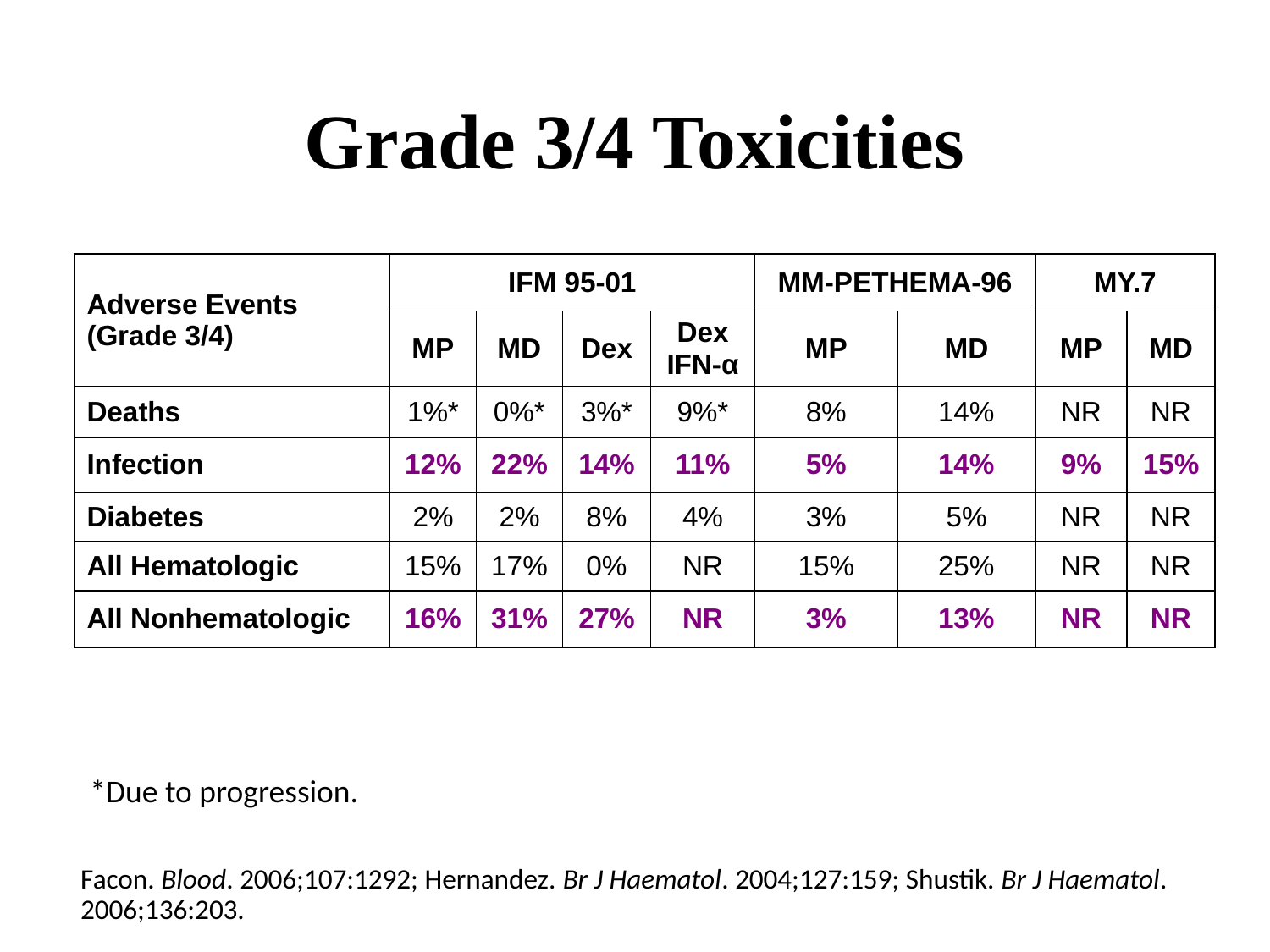

Grade 3/4 Toxicities
| Adverse Events (Grade 3/4) | IFM 95-01 |  |  |  | MM-PETHEMA-96 |  | MY.7 |  |
| --- | --- | --- | --- | --- | --- | --- | --- | --- |
|  | MP | MD | Dex | Dex IFN-α | MP | MD | MP | MD |
| Deaths | 1%\* | 0%\* | 3%\* | 9%\* | 8% | 14% | NR | NR |
| Infection | 12% | 22% | 14% | 11% | 5% | 14% | 9% | 15% |
| Diabetes | 2% | 2% | 8% | 4% | 3% | 5% | NR | NR |
| All Hematologic | 15% | 17% | 0% | NR | 15% | 25% | NR | NR |
| All Nonhematologic | 16% | 31% | 27% | NR | 3% | 13% | NR | NR |
*Due to progression.
Facon. Blood. 2006;107:1292; Hernandez. Br J Haematol. 2004;127:159; Shustik. Br J Haematol. 2006;136:203.